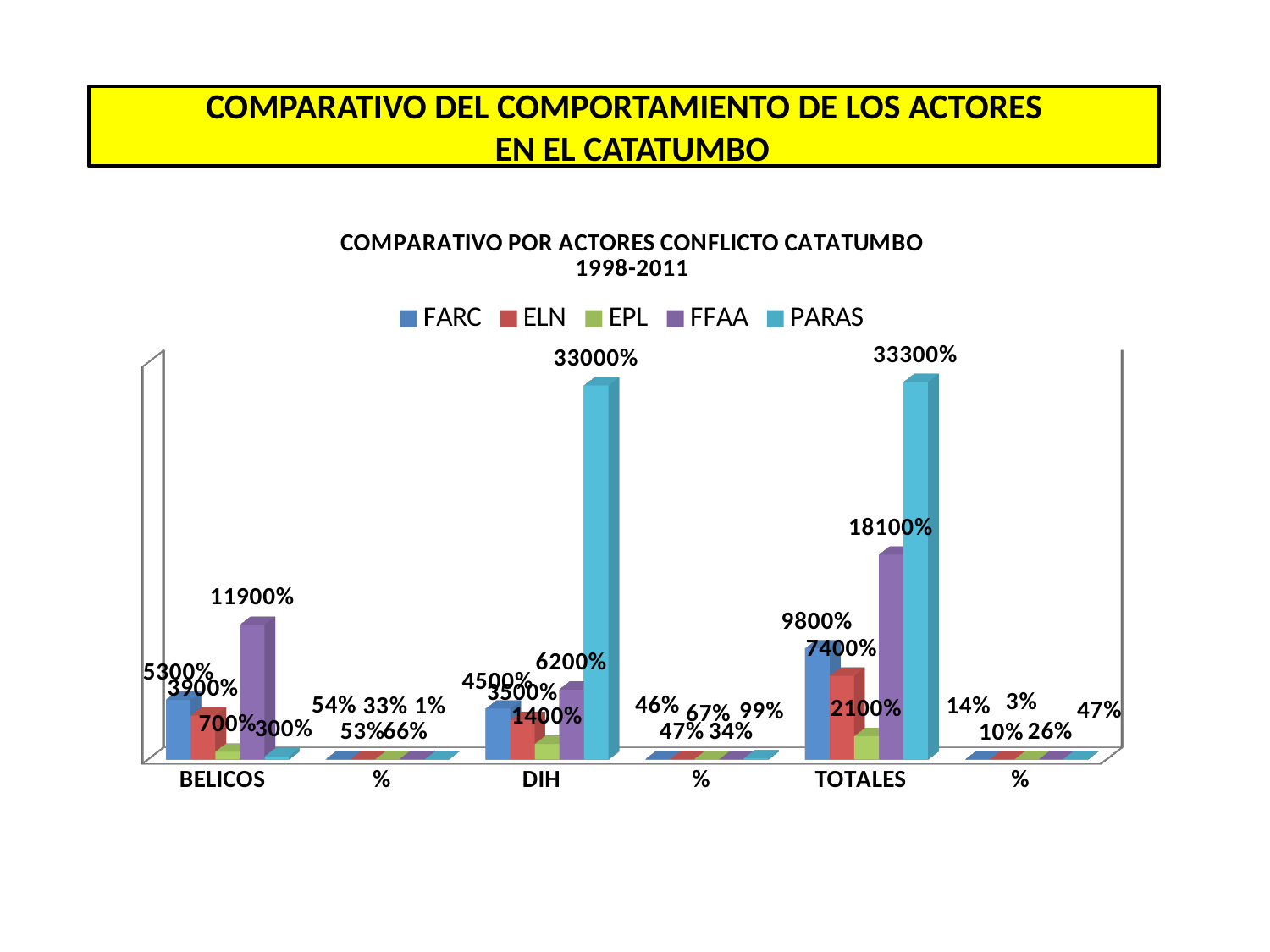

COMPARATIVO DEL COMPORTAMIENTO DE LOS ACTORES
  EN EL CATATUMBO

[unsupported chart]